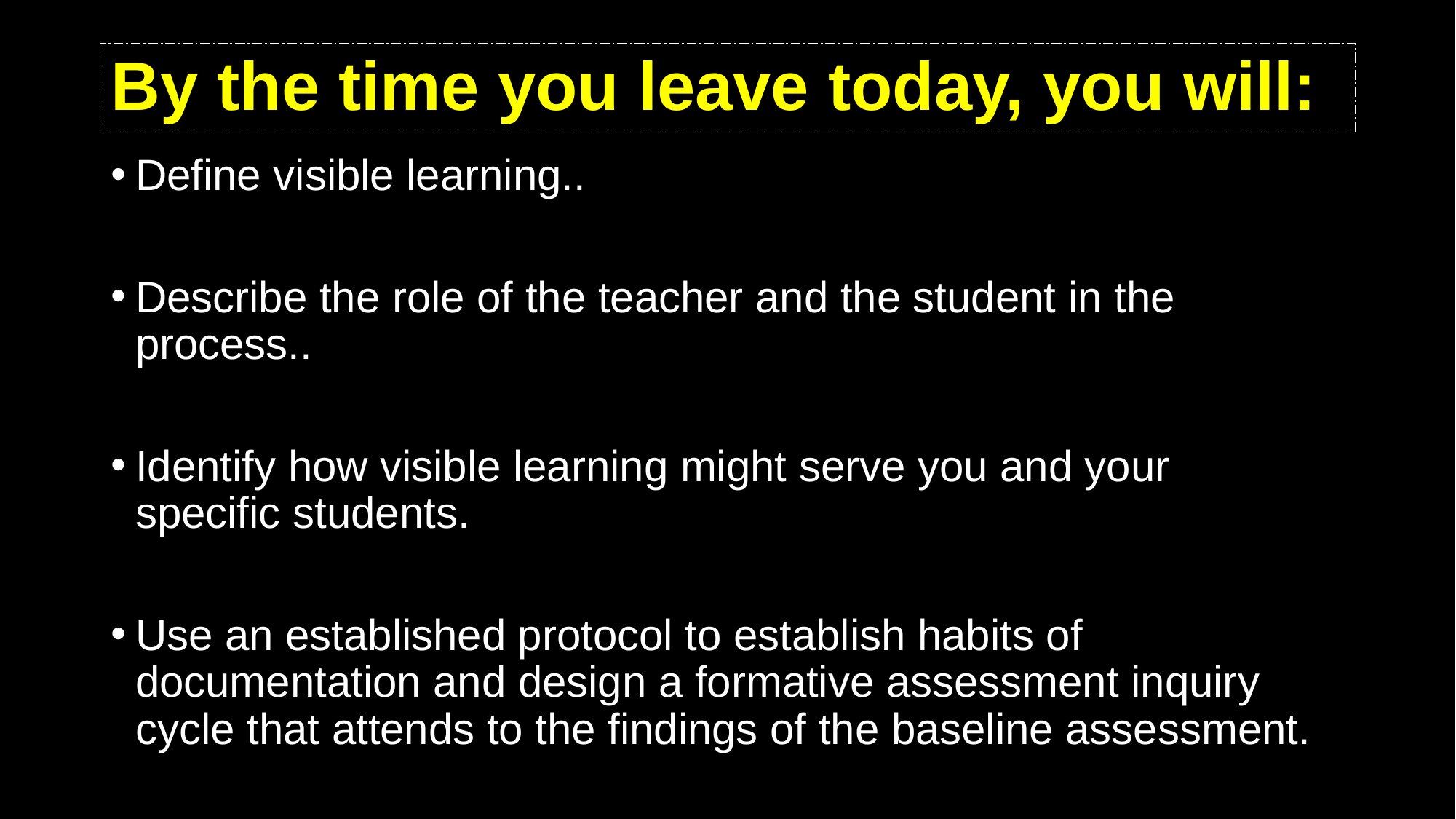

# By the time you leave today, you will:
Define visible learning..

Describe the role of the teacher and the student in the process..

Identify how visible learning might serve you and your specific students.

Use an established protocol to establish habits of documentation and design a formative assessment inquiry cycle that attends to the findings of the baseline assessment.